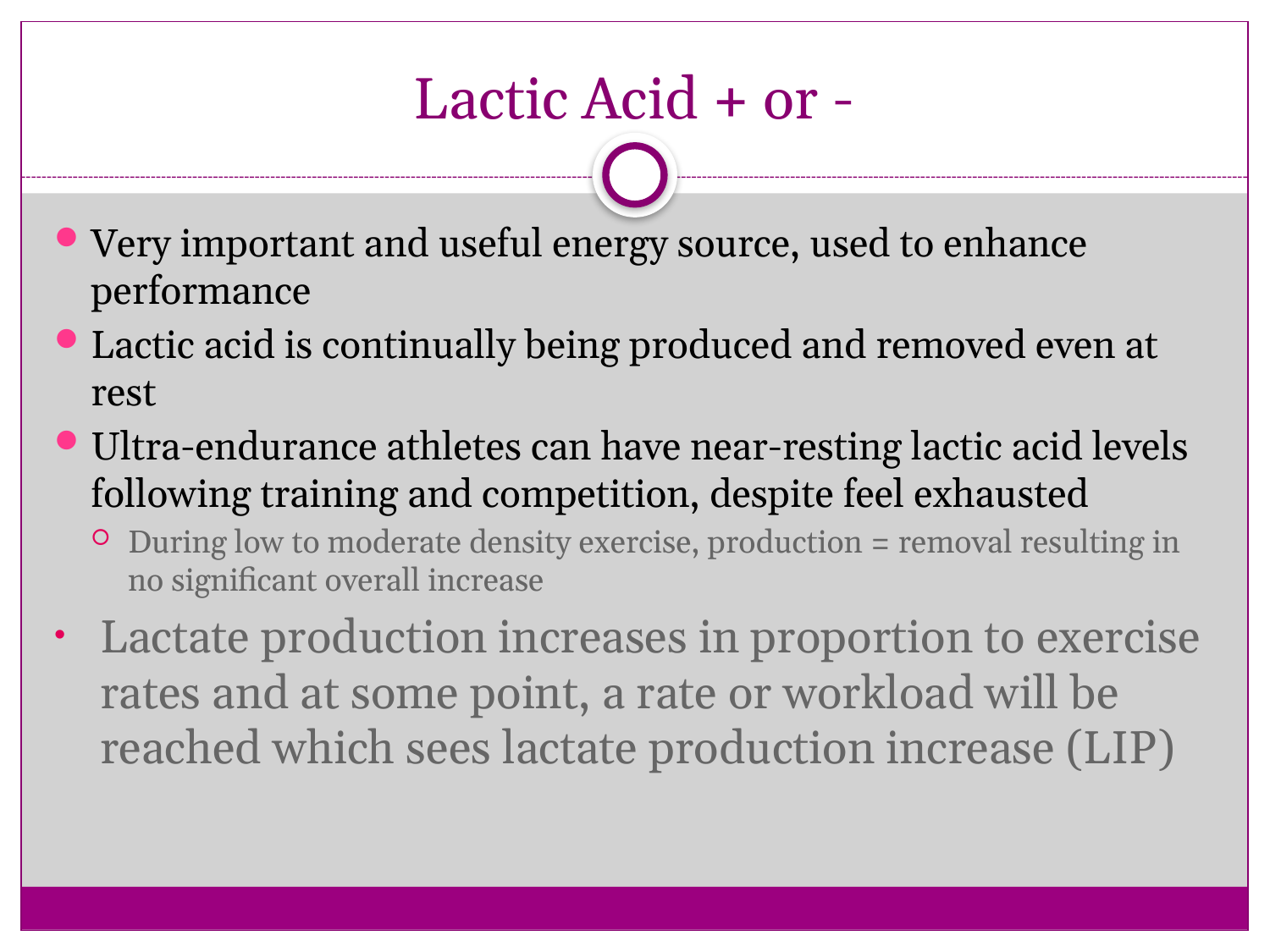

# Lactic Acid + or -
Very important and useful energy source, used to enhance performance
Lactic acid is continually being produced and removed even at rest
Ultra-endurance athletes can have near-resting lactic acid levels following training and competition, despite feel exhausted
During low to moderate density exercise, production = removal resulting in no significant overall increase
Lactate production increases in proportion to exercise rates and at some point, a rate or workload will be reached which sees lactate production increase (LIP)